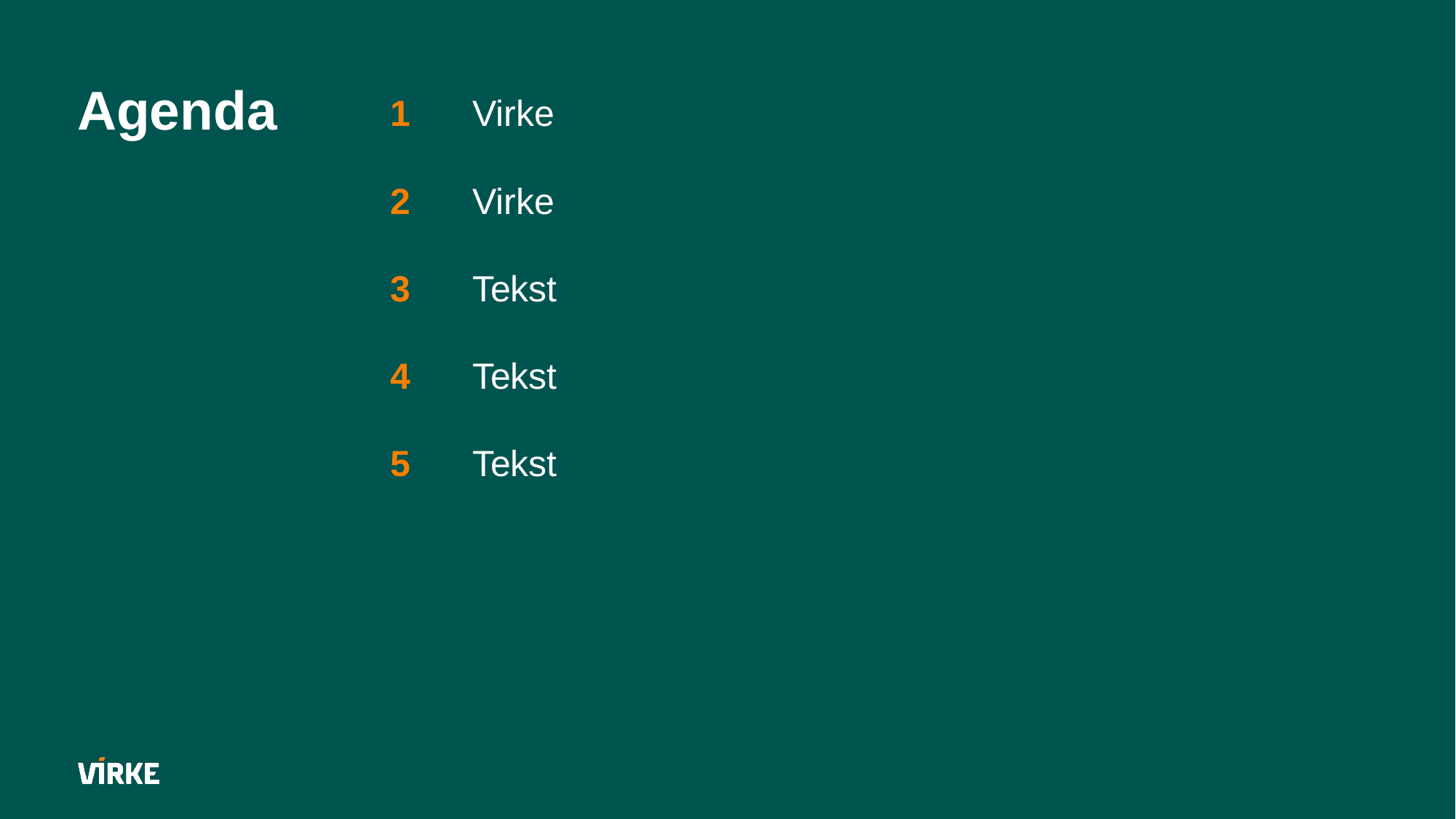

# Agenda
1
Virke
2
Virke
3
Tekst
4
Tekst
5
Tekst